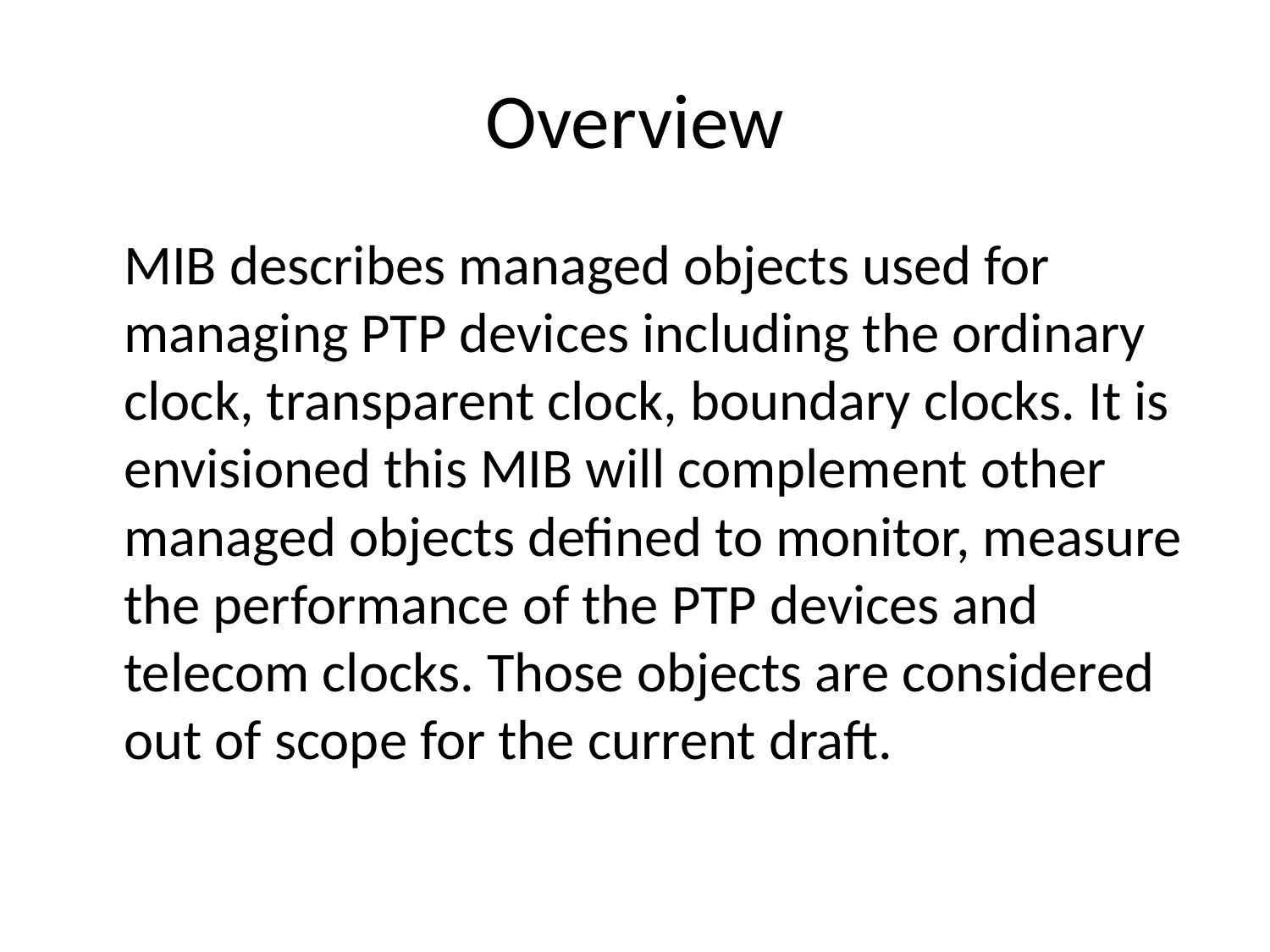

# Overview
	MIB describes managed objects used for managing PTP devices including the ordinary clock, transparent clock, boundary clocks. It is envisioned this MIB will complement other managed objects defined to monitor, measure the performance of the PTP devices and telecom clocks. Those objects are considered out of scope for the current draft.